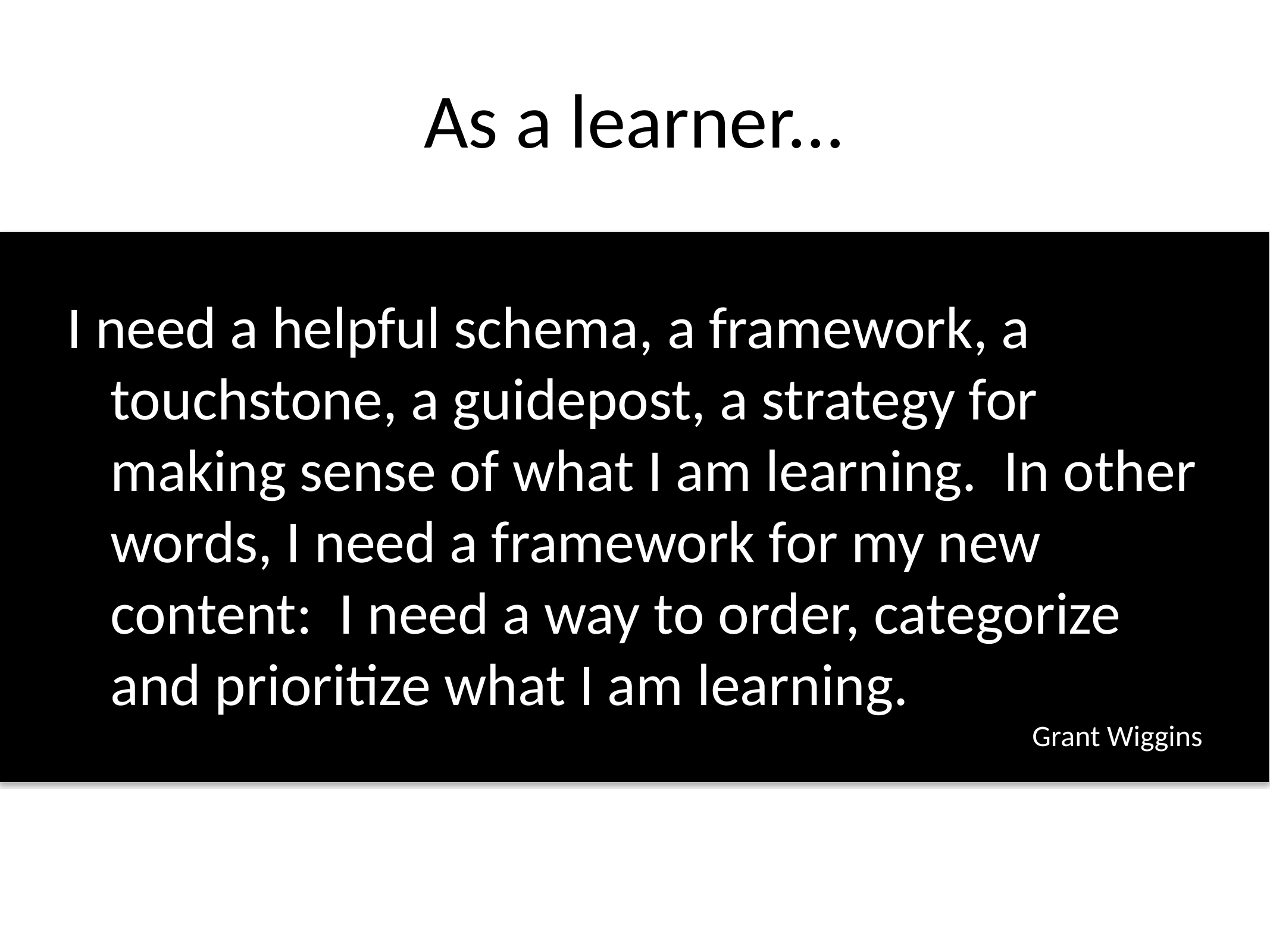

# As a learner...

I need a helpful schema, a framework, a touchstone, a guidepost, a strategy for making sense of what I am learning.  In other words, I need a framework for my new content:  I need a way to order, categorize and prioritize what I am learning.
Grant Wiggins